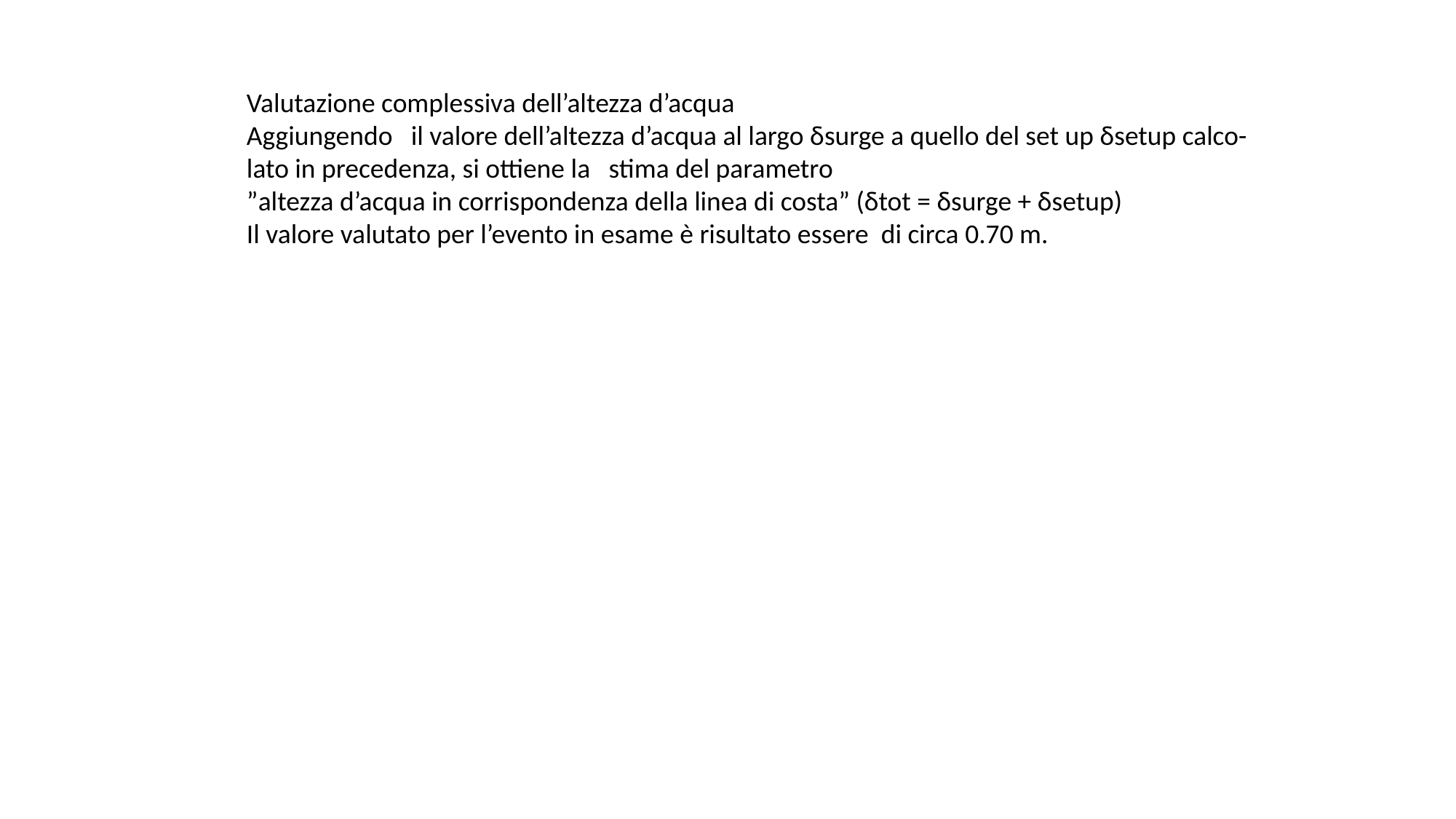

Valutazione complessiva dell’altezza d’acqua
Aggiungendo   il valore dell’altezza d’acqua al largo δsurge a quello del set up δsetup calco-lato in precedenza, si ottiene la   stima del parametro
”altezza d’acqua in corrispondenza della linea di costa” (δtot = δsurge + δsetup)
Il valore valutato per l’evento in esame è risultato essere  di circa 0.70 m.